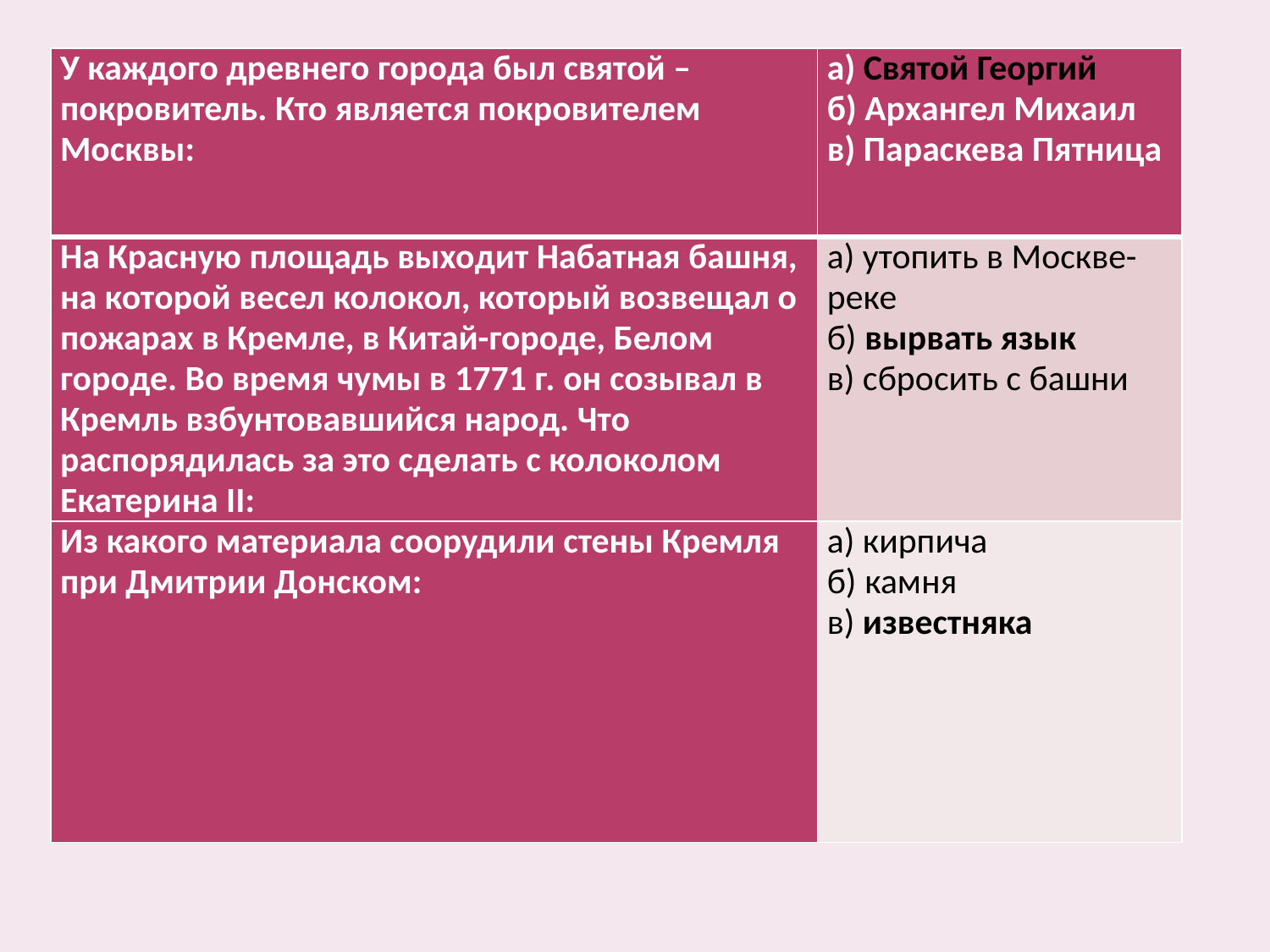

| У каждого древнего города был святой – покровитель. Кто является покровителем Москвы: | а) Святой Георгий б) Архангел Михаил в) Параскева Пятница |
| --- | --- |
| На Красную площадь выходит Набатная башня, на которой весел колокол, который возвещал о пожарах в Кремле, в Китай-городе, Белом городе. Во время чумы в 1771 г. он созывал в Кремль взбунтовавшийся народ. Что распорядилась за это сделать с колоколом Екатерина II: | а) утопить в Москве-реке б) вырвать язык в) сбросить с башни |
| Из какого материала соорудили стены Кремля при Дмитрии Донском: | а) кирпича б) камня в) известняка |